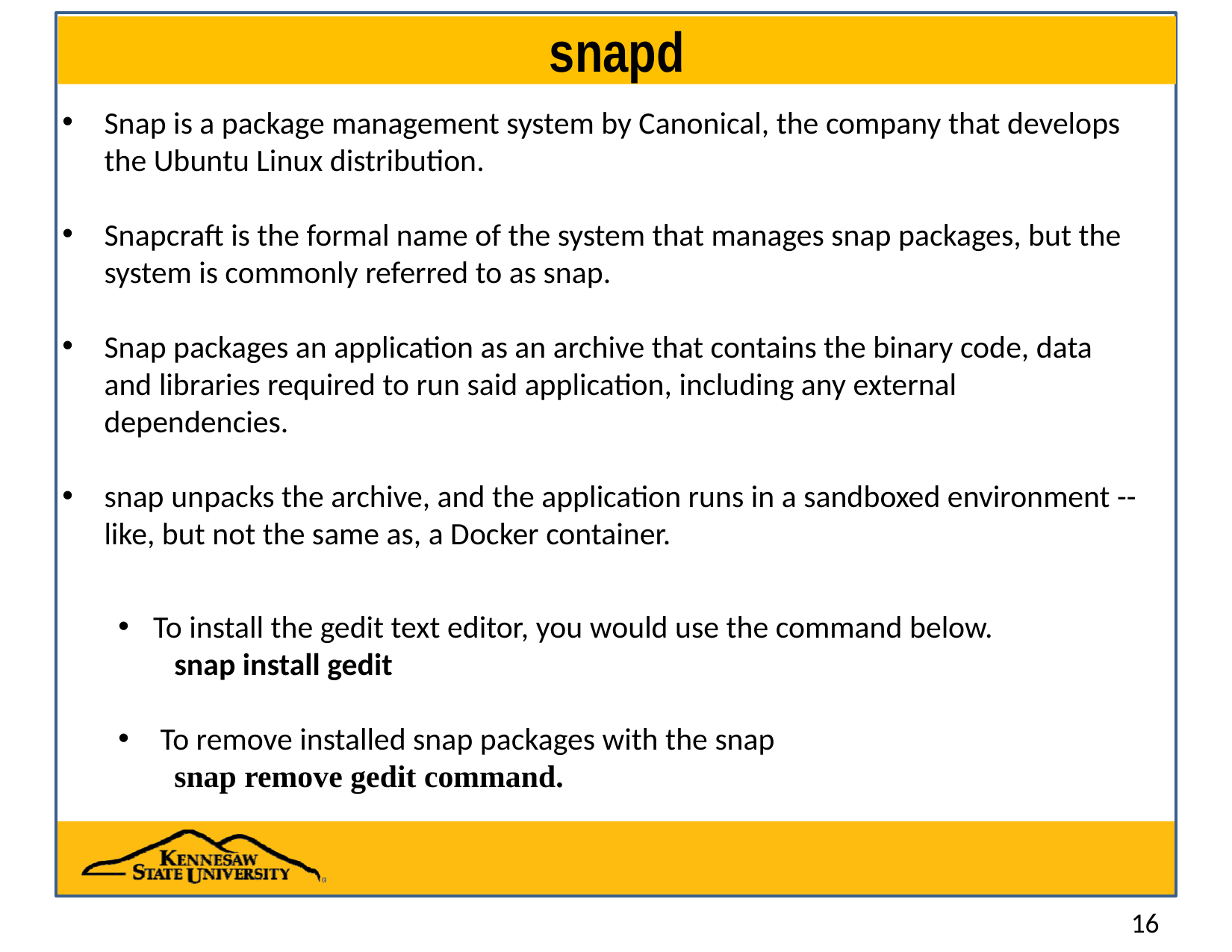

# snapd
Snap is a package management system by Canonical, the company that develops the Ubuntu Linux distribution.

Snapcraft is the formal name of the system that manages snap packages, but the system is commonly referred to as snap.

Snap packages an application as an archive that contains the binary code, data and libraries required to run said application, including any external dependencies.

snap unpacks the archive, and the application runs in a sandboxed environment -- like, but not the same as, a Docker container.

To install the gedit text editor, you would use the command below.
	snap install gedit

To remove installed snap packages with the snap
	snap remove gedit command.